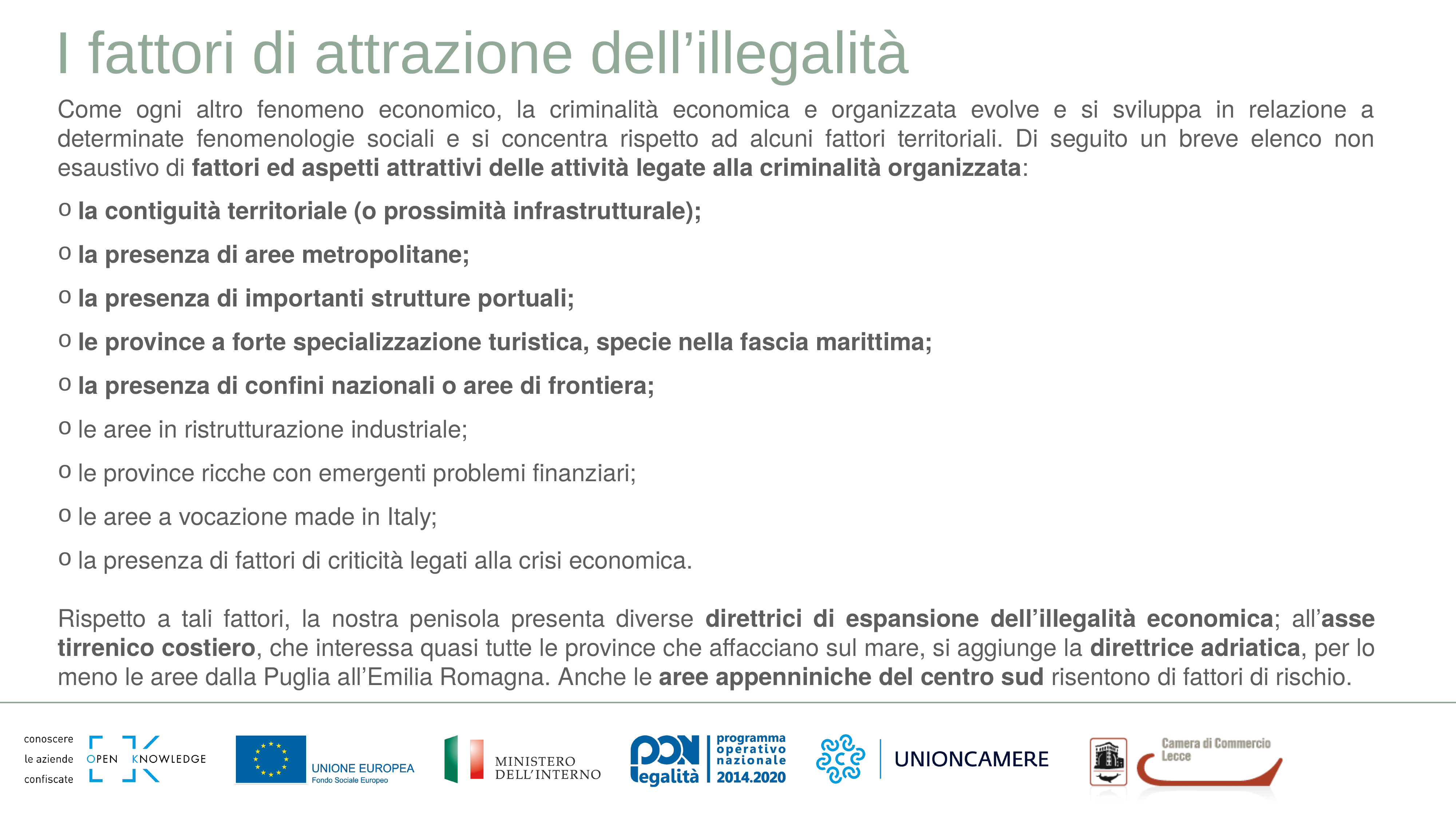

I fattori di attrazione dell’illegalità
Come ogni altro fenomeno economico, la criminalità economica e organizzata evolve e si sviluppa in relazione a determinate fenomenologie sociali e si concentra rispetto ad alcuni fattori territoriali. Di seguito un breve elenco non esaustivo di fattori ed aspetti attrattivi delle attività legate alla criminalità organizzata:
la contiguità territoriale (o prossimità infrastrutturale);
la presenza di aree metropolitane;
la presenza di importanti strutture portuali;
le province a forte specializzazione turistica, specie nella fascia marittima;
la presenza di confini nazionali o aree di frontiera;
le aree in ristrutturazione industriale;
le province ricche con emergenti problemi finanziari;
le aree a vocazione made in Italy;
la presenza di fattori di criticità legati alla crisi economica.

Rispetto a tali fattori, la nostra penisola presenta diverse direttrici di espansione dell’illegalità economica; all’asse tirrenico costiero, che interessa quasi tutte le province che affacciano sul mare, si aggiunge la direttrice adriatica, per lo meno le aree dalla Puglia all’Emilia Romagna. Anche le aree appenniniche del centro sud risentono di fattori di rischio.